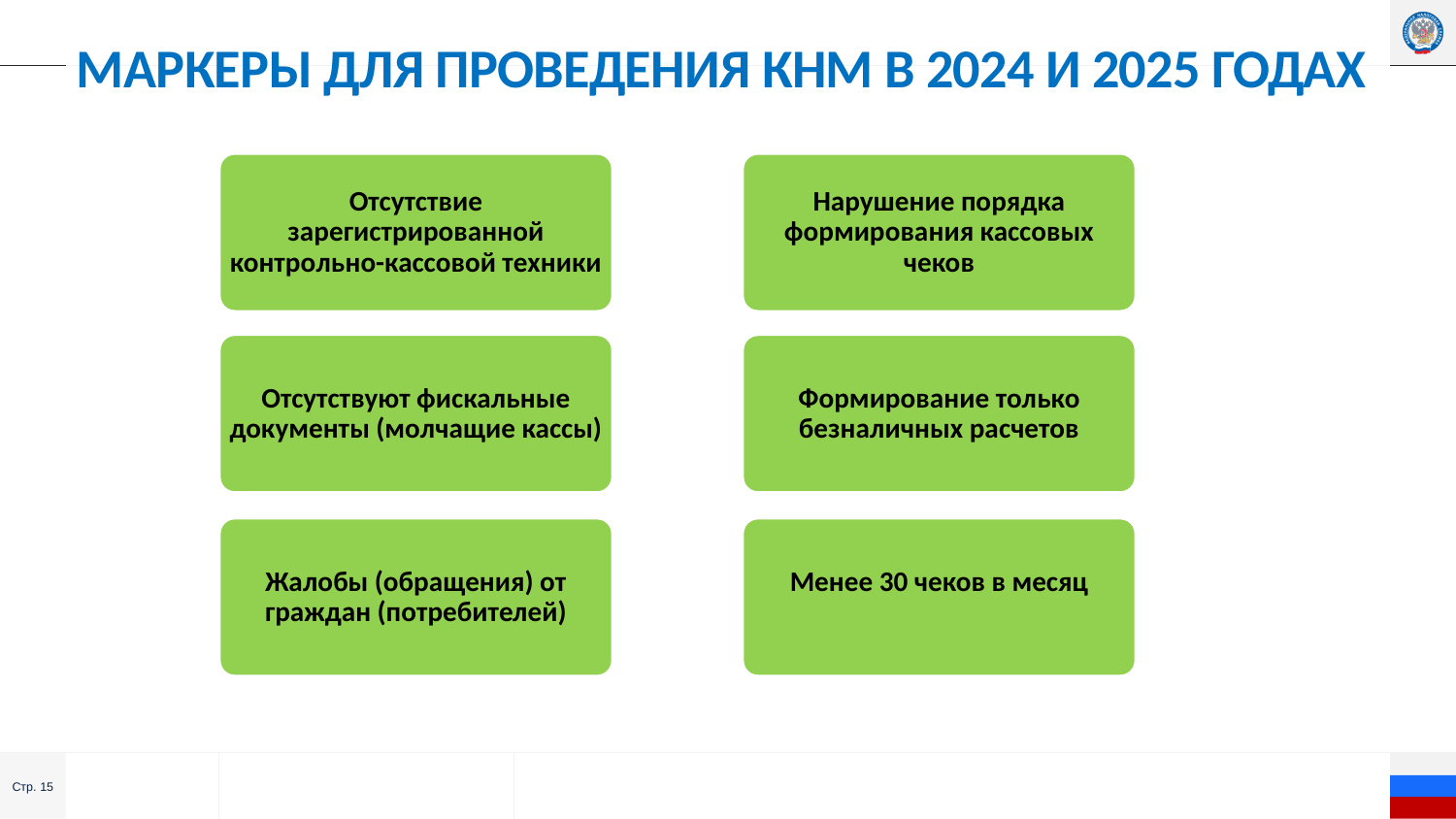

# Маркеры для проведения КНМ в 2024 и 2025 годах

Отсутствие зарегистрированной контрольно-кассовой техники

Нарушение порядка формирования кассовых чеков

Отсутствуют фискальные документы (молчащие кассы)

Формирование только безналичных расчетов

Жалобы (обращения) от граждан (потребителей)

Менее 30 чеков в месяц